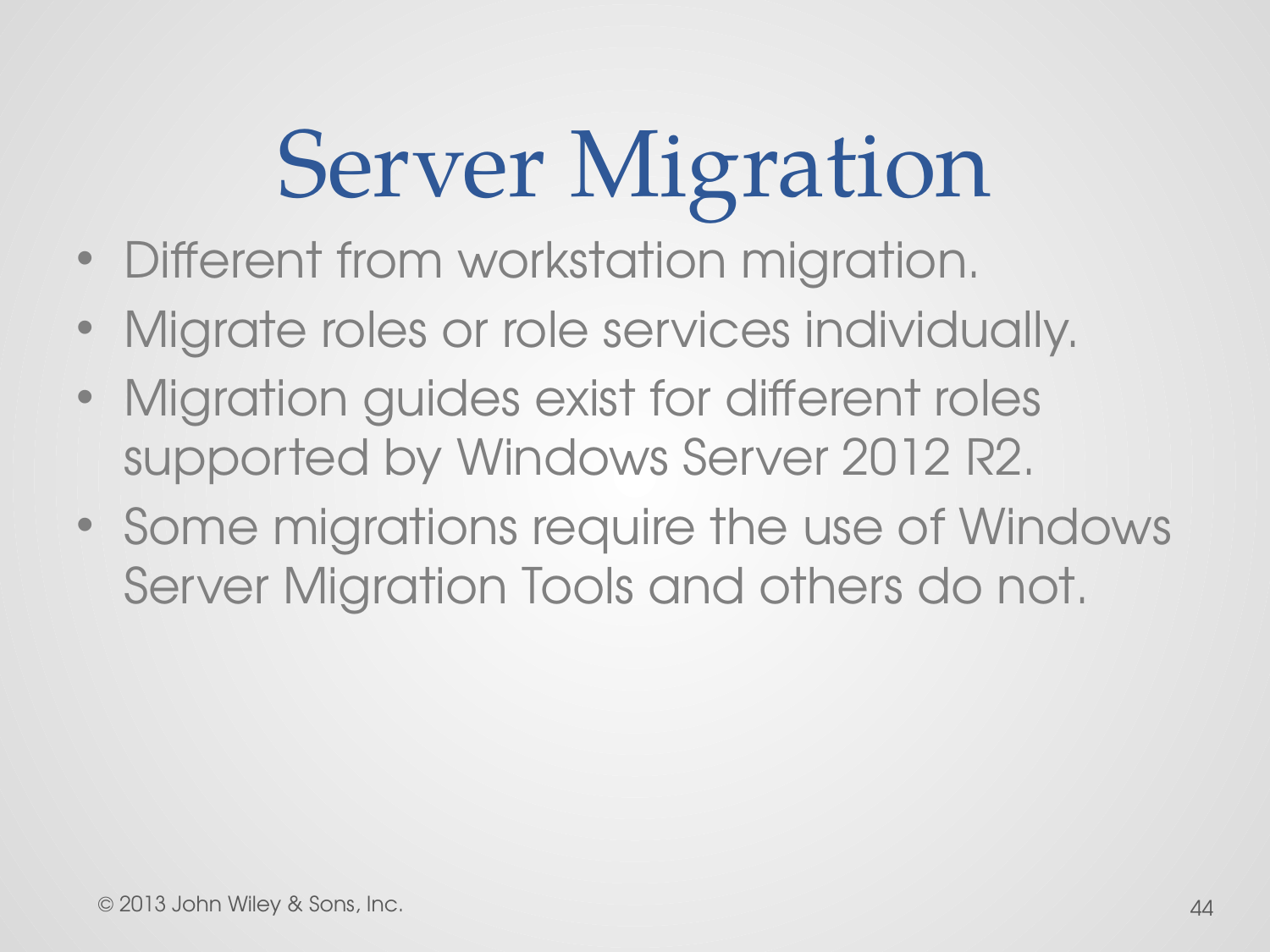

# Server Migration
Different from workstation migration.
Migrate roles or role services individually.
Migration guides exist for different roles supported by Windows Server 2012 R2.
Some migrations require the use of Windows Server Migration Tools and others do not.
© 2013 John Wiley & Sons, Inc.
44